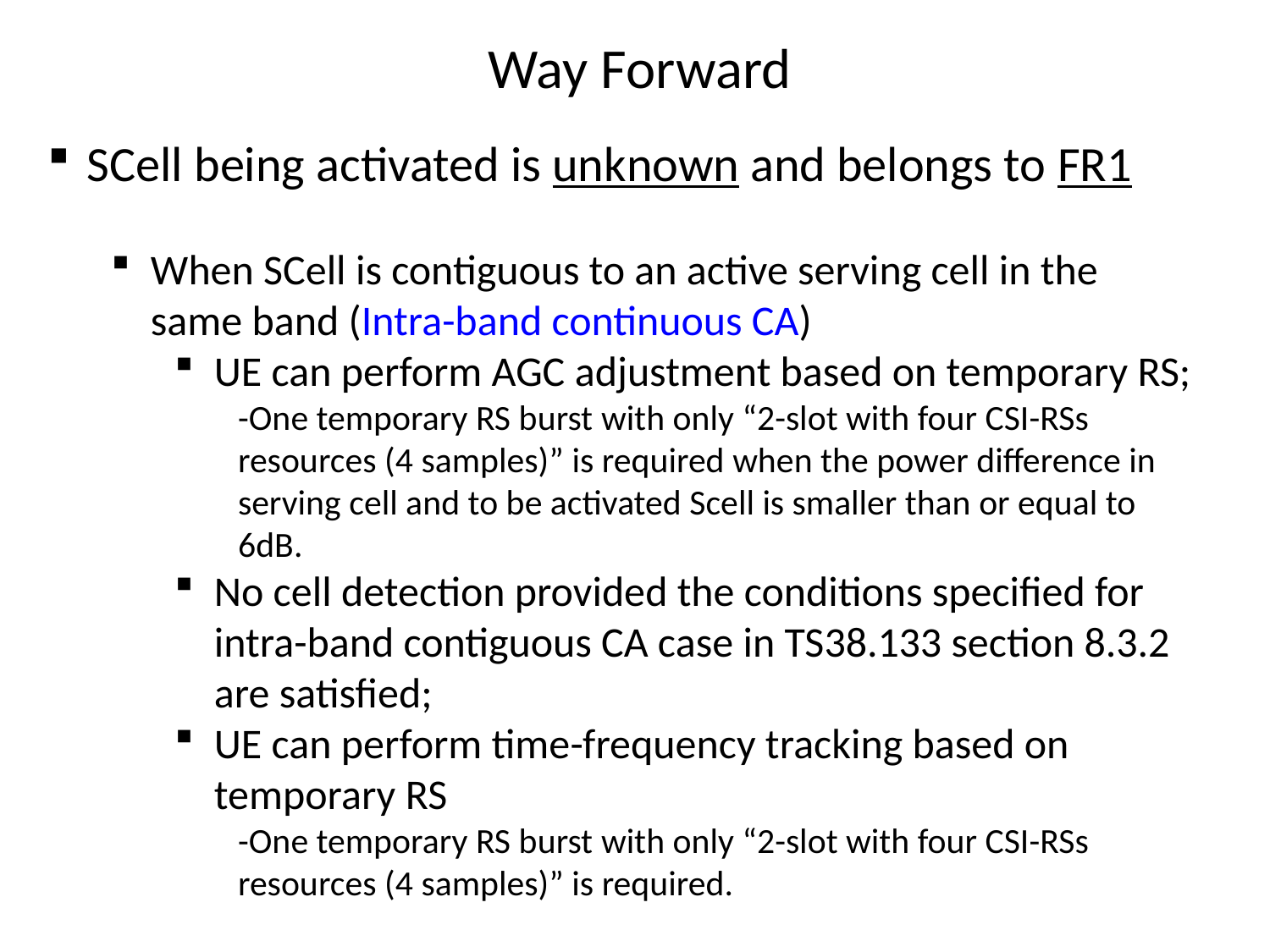

# Way Forward
SCell being activated is unknown and belongs to FR1

When SCell is contiguous to an active serving cell in the same band (Intra-band continuous CA)
UE can perform AGC adjustment based on temporary RS;
-One temporary RS burst with only “2-slot with four CSI-RSs resources (4 samples)” is required when the power difference in serving cell and to be activated Scell is smaller than or equal to 6dB.
No cell detection provided the conditions specified for intra-band contiguous CA case in TS38.133 section 8.3.2 are satisfied;
UE can perform time-frequency tracking based on temporary RS
-One temporary RS burst with only “2-slot with four CSI-RSs resources (4 samples)” is required.